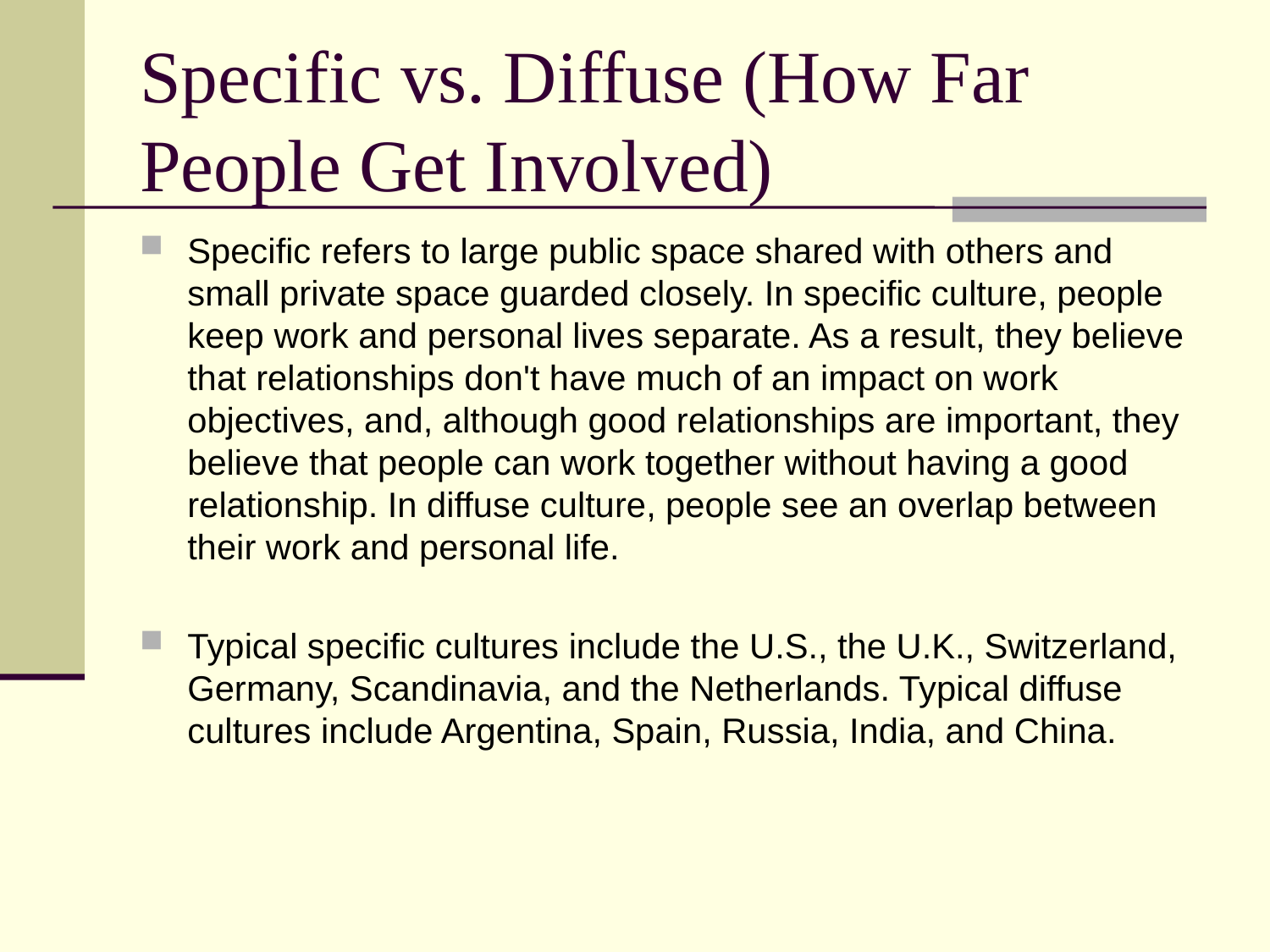

# Specific vs. Diffuse (How Far People Get Involved)
Specific refers to large public space shared with others and small private space guarded closely. In specific culture, people keep work and personal lives separate. As a result, they believe that relationships don't have much of an impact on work objectives, and, although good relationships are important, they believe that people can work together without having a good relationship. In diffuse culture, people see an overlap between their work and personal life.

Typical specific cultures include the U.S., the U.K., Switzerland, Germany, Scandinavia, and the Netherlands. Typical diffuse cultures include Argentina, Spain, Russia, India, and China.